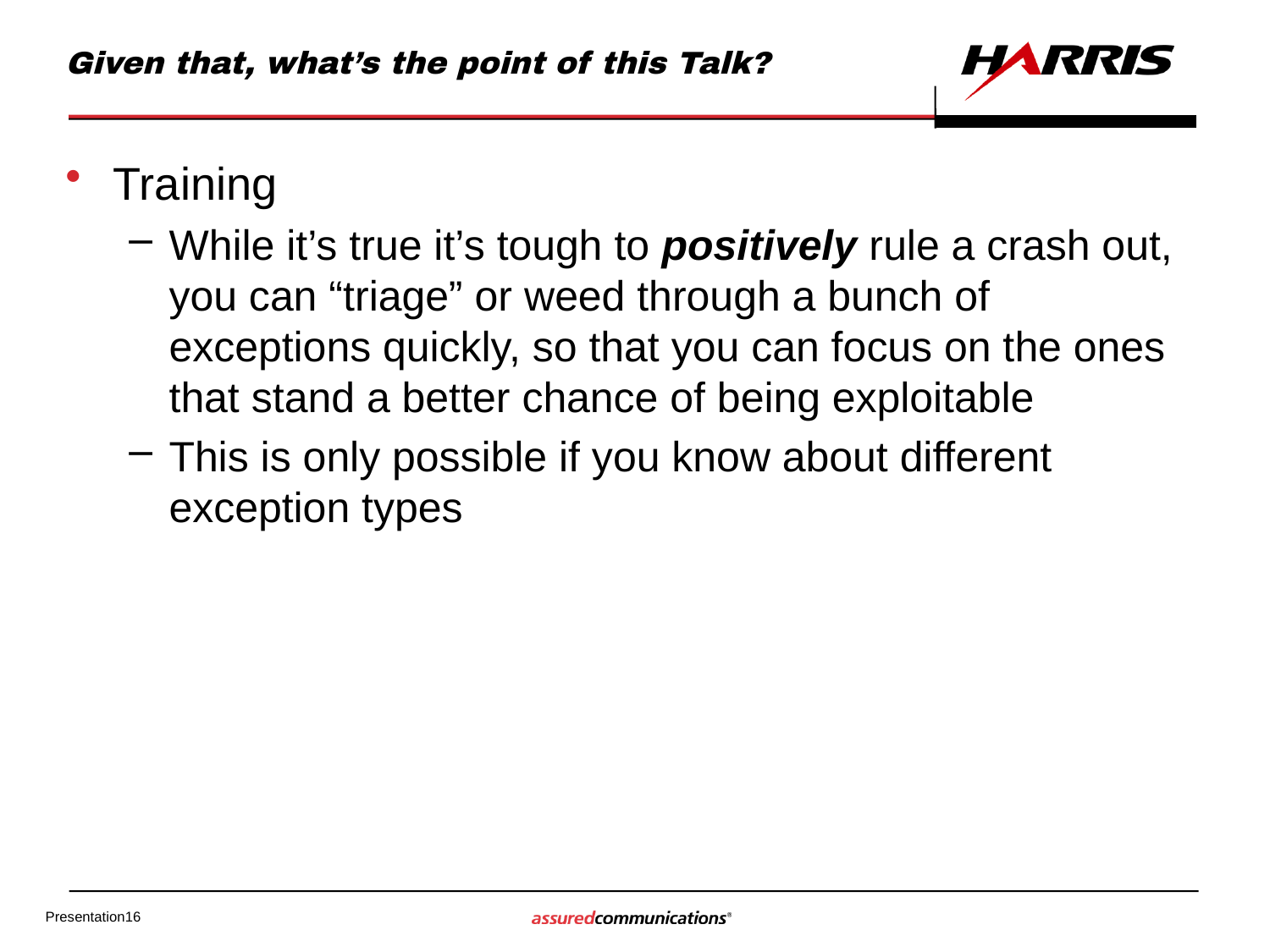

# Given that, what’s the point of this Talk?
Training
While it’s true it’s tough to positively rule a crash out, you can “triage” or weed through a bunch of exceptions quickly, so that you can focus on the ones that stand a better chance of being exploitable
This is only possible if you know about different exception types